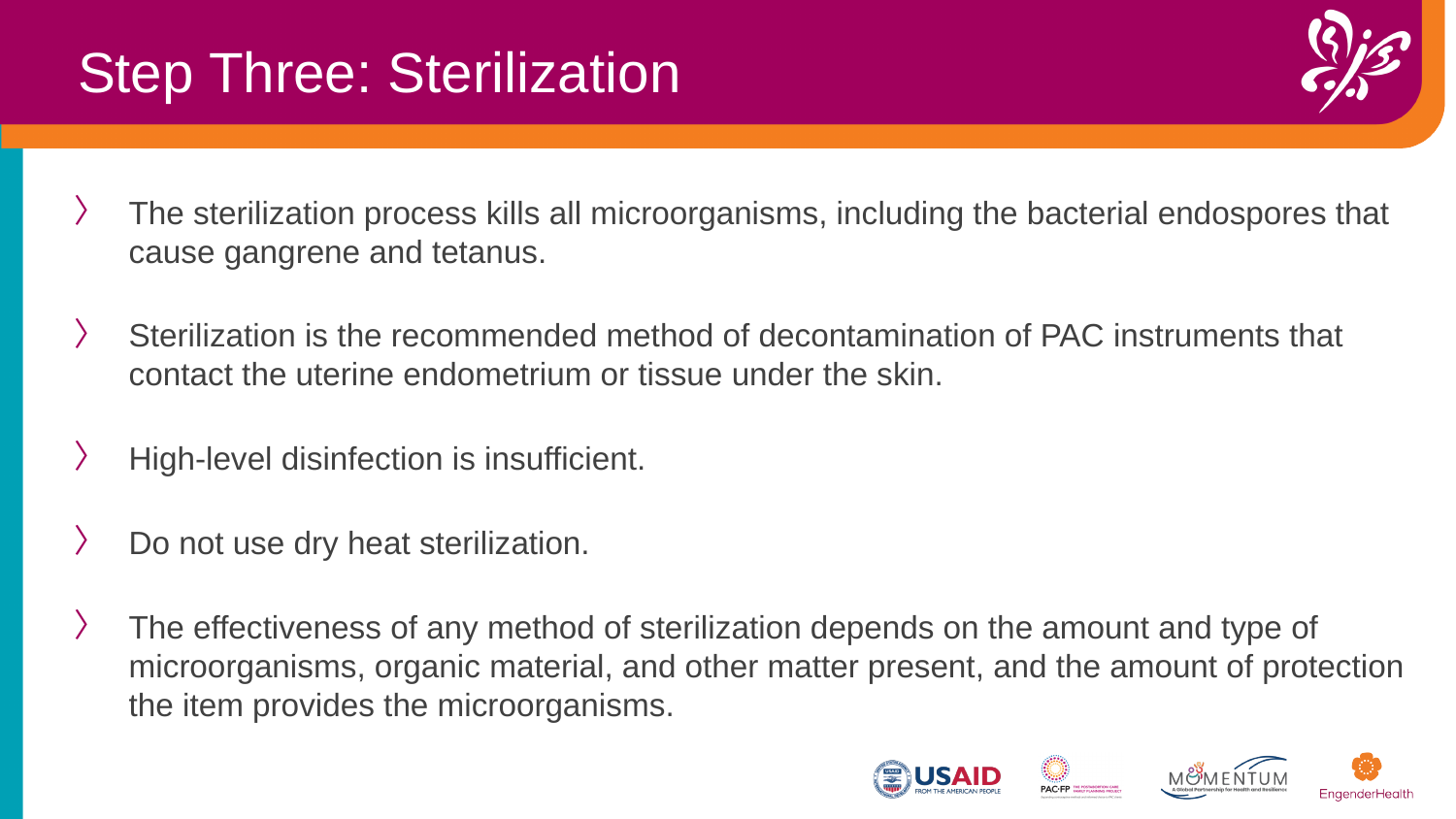

Step Three: Sterilization
The sterilization process kills all microorganisms, including the bacterial endospores that cause gangrene and tetanus.  ​
Sterilization is the recommended method of decontamination of PAC instruments that contact the uterine endometrium or tissue under the skin.​
High-level disinfection is insufficient.
Do not use dry heat sterilization.
​​The effectiveness of any method of sterilization depends on the amount and type of microorganisms, organic material, and other matter present, and the amount of protection the item provides the microorganisms.